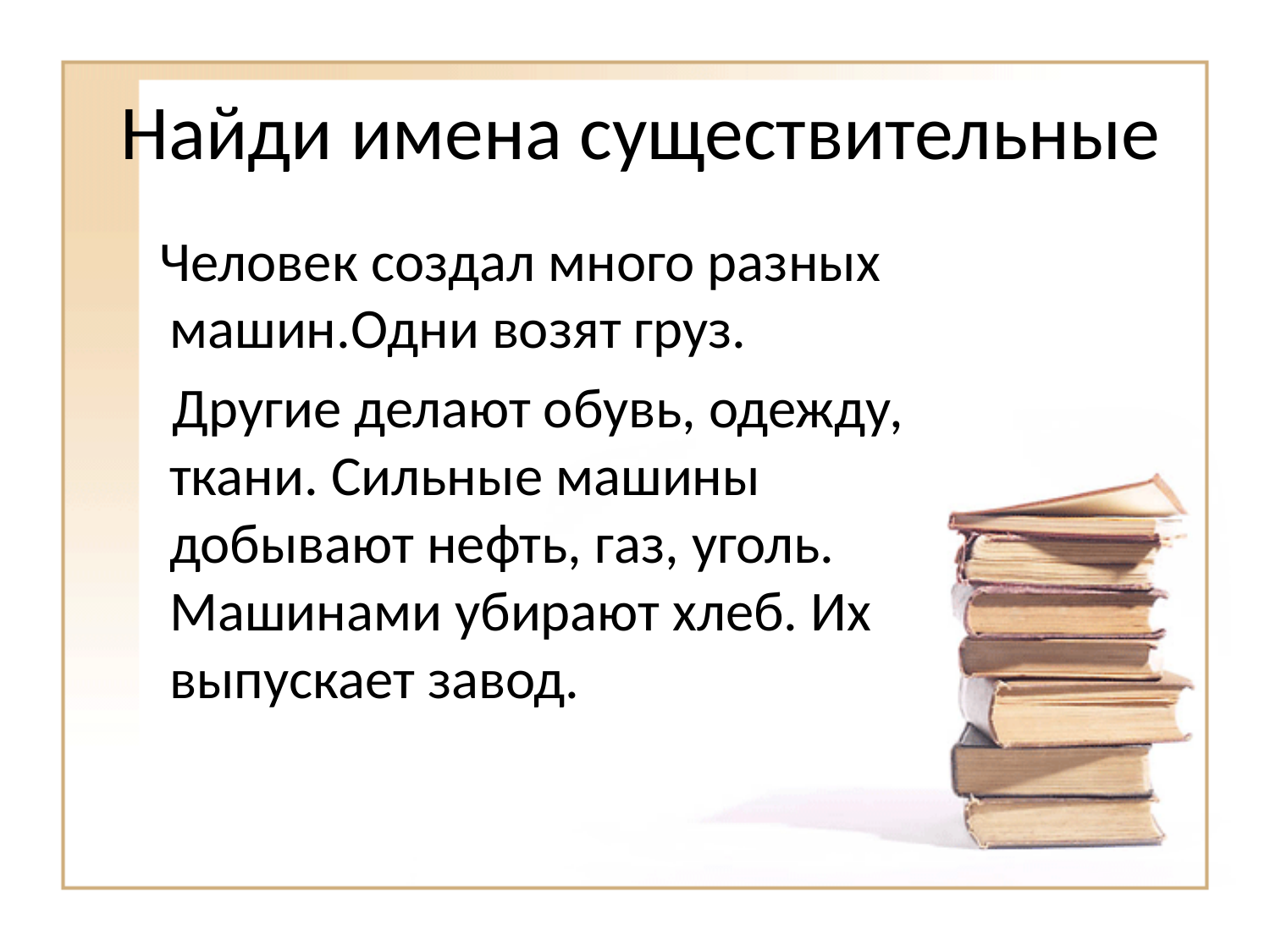

# Найди имена существительные
   Человек создал много разных машин.Одни возят груз.
    Другие делают обувь, одежду, ткани. Сильные машины добывают нефть, газ, уголь. Машинами убирают хлеб. Их выпускает завод.